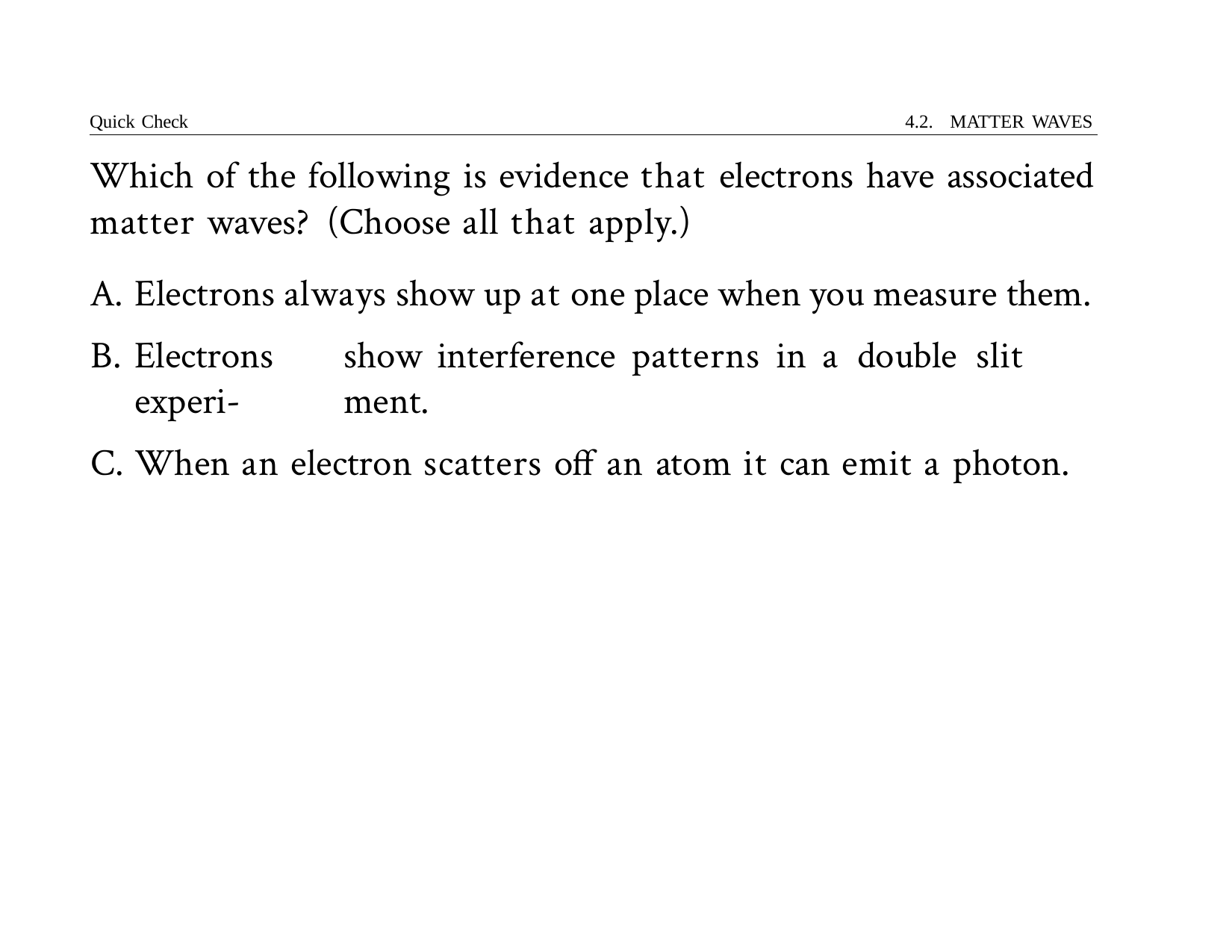

Quick Check	4.2.  MATTER WAVES

# Which of the following is evidence that electrons have associated matter waves?	(Choose all that apply.)
Electrons always show up at one place when you measure them.
Electrons	show	interference	patterns	in	a	double	slit	experi- 	ment.
When an electron scatters off an atom it can emit a photon.